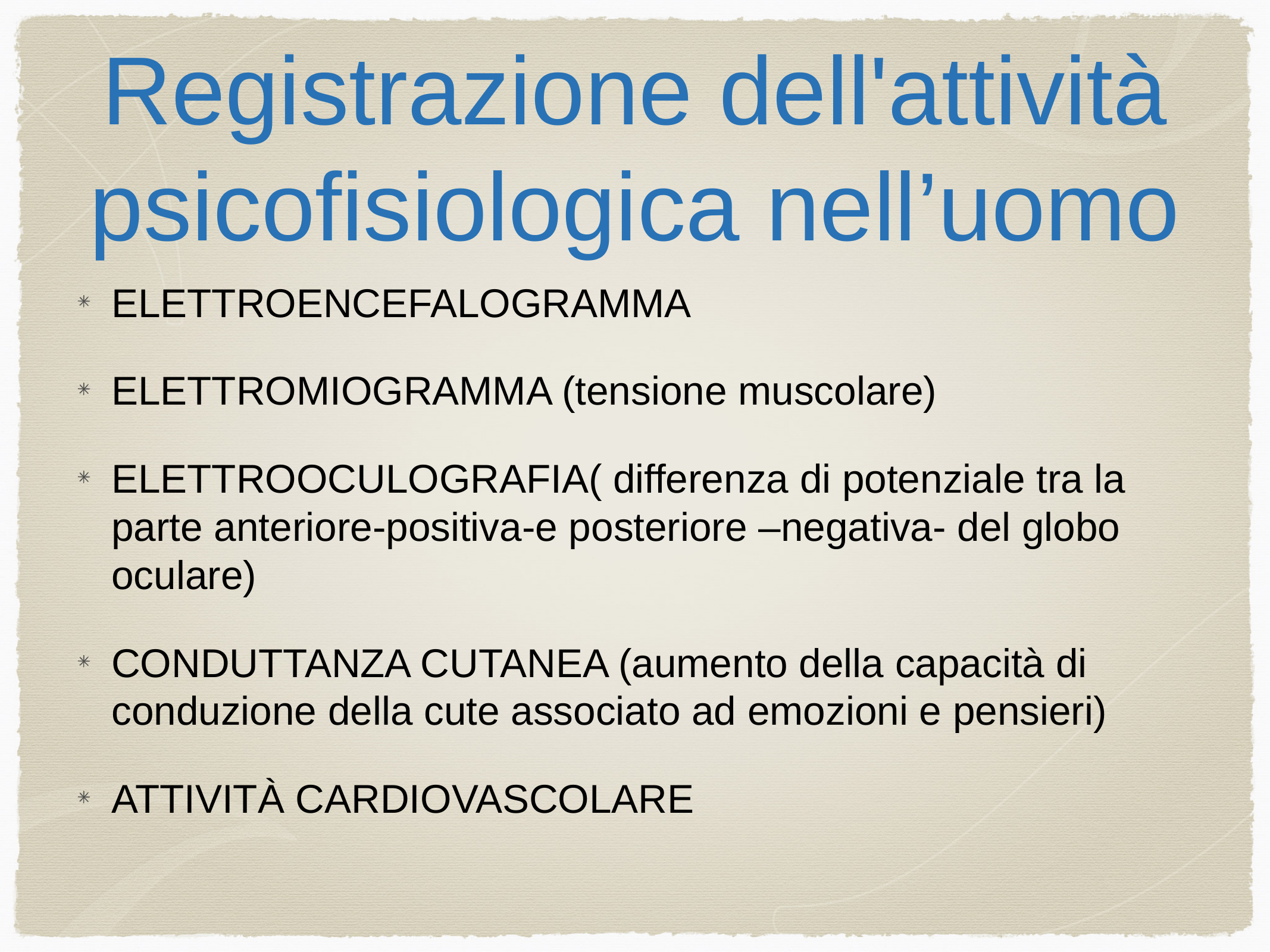

# Registrazione dell'attività psicofisiologica nell’uomo
ELETTROENCEFALOGRAMMA
ELETTROMIOGRAMMA (tensione muscolare)
ELETTROOCULOGRAFIA( differenza di potenziale tra la parte anteriore-positiva-e posteriore –negativa- del globo oculare)
CONDUTTANZA CUTANEA (aumento della capacità di conduzione della cute associato ad emozioni e pensieri)
ATTIVITÀ CARDIOVASCOLARE